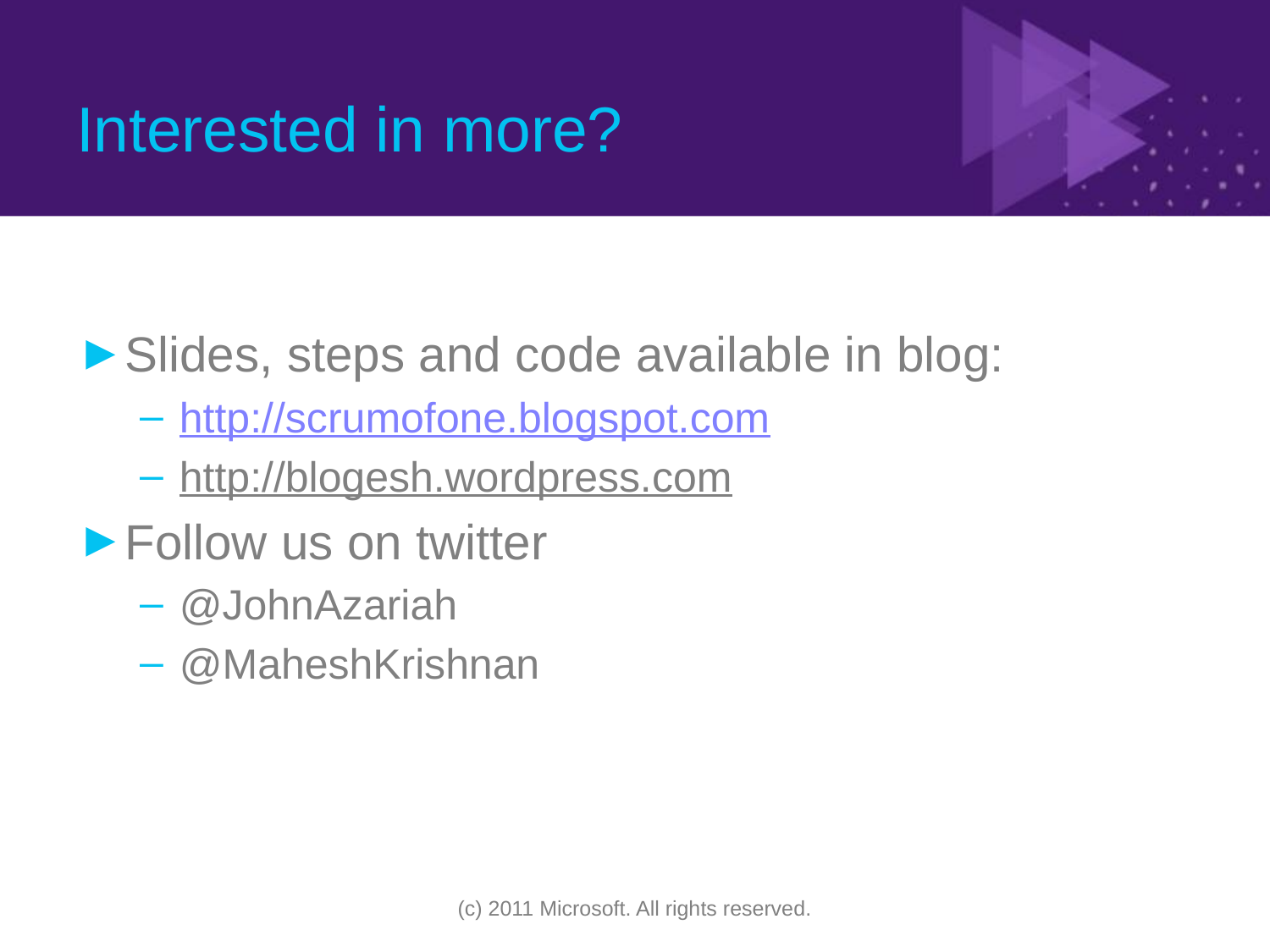

# Interested in more?
Slides, steps and code available in blog:
http://scrumofone.blogspot.com
http://blogesh.wordpress.com
Follow us on twitter
@JohnAzariah
@MaheshKrishnan
(c) 2011 Microsoft. All rights reserved.